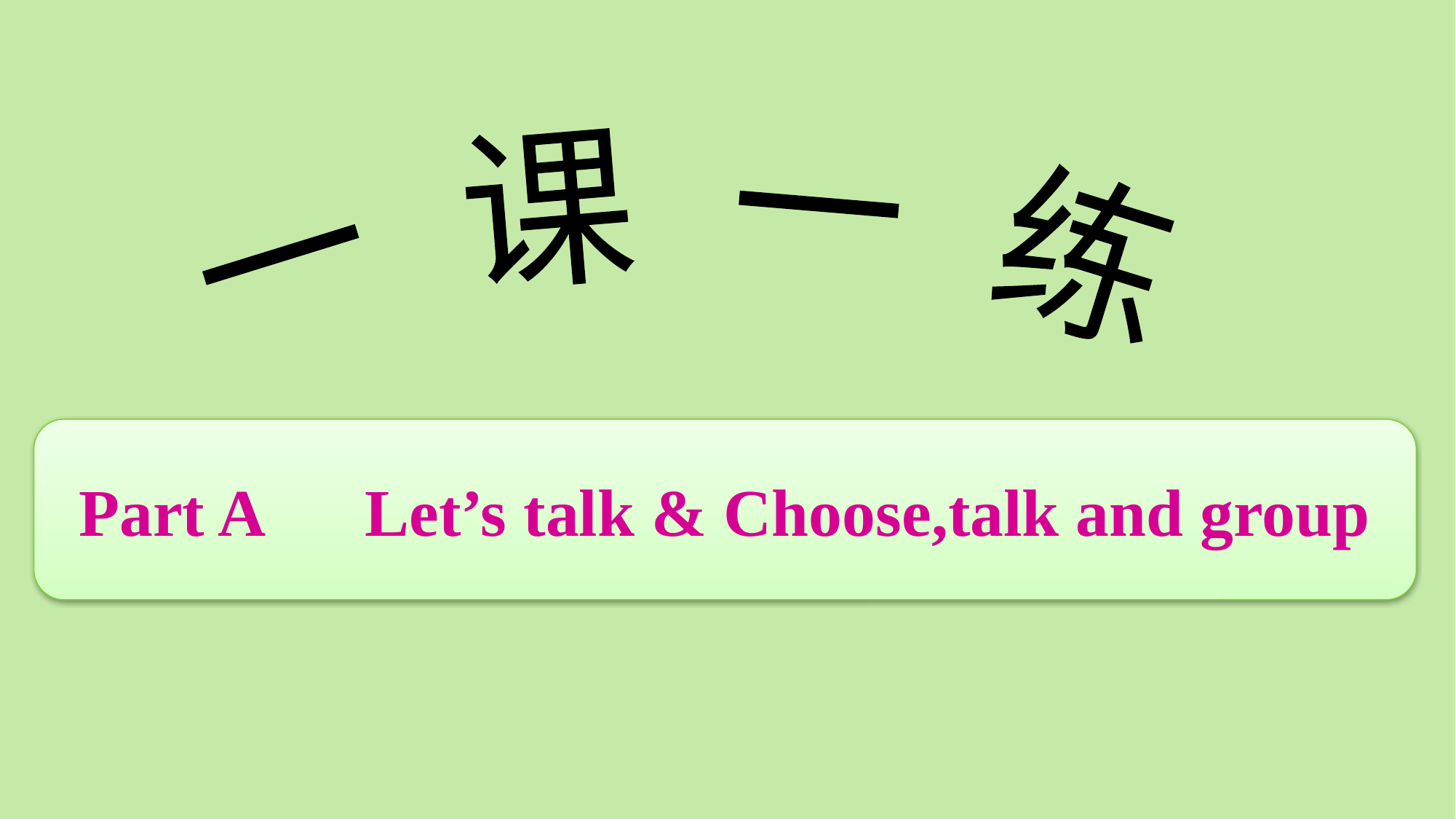

Part A　Let’s talk & Choose,talk and group